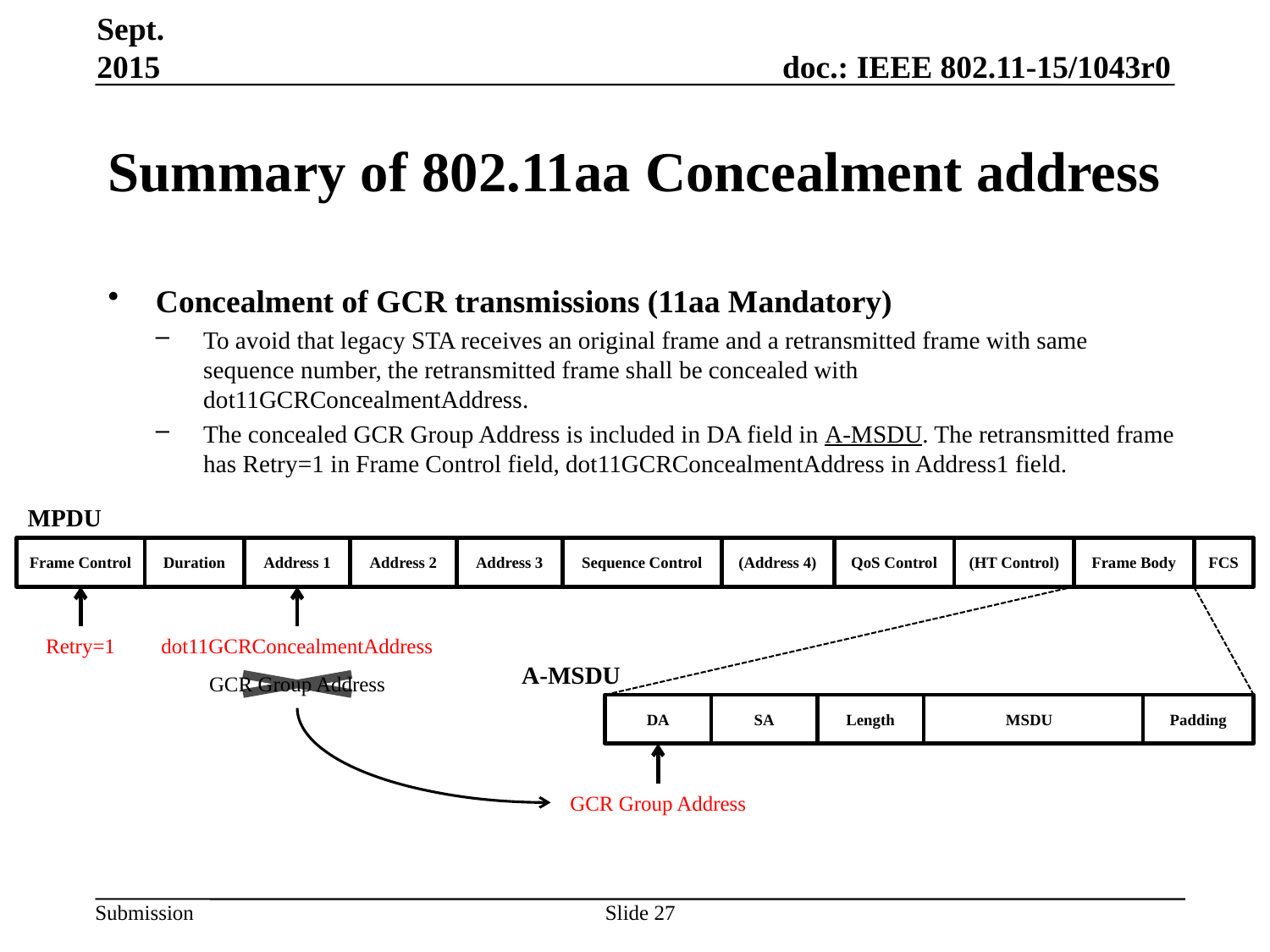

Sept. 2015
# Summary of 802.11aa Concealment address
Concealment of GCR transmissions (11aa Mandatory)
To avoid that legacy STA receives an original frame and a retransmitted frame with same sequence number, the retransmitted frame shall be concealed with dot11GCRConcealmentAddress.
The concealed GCR Group Address is included in DA field in A-MSDU. The retransmitted frame has Retry=1 in Frame Control field, dot11GCRConcealmentAddress in Address1 field.

MPDU

Frame Control
Duration
Address 1
Address 2
Address 3
Sequence Control
(Address 4)
QoS Control
(HT Control)
Frame Body
FCS
Retry=1
dot11GCRConcealmentAddress
A-MSDU
GCR Group Address

MSDU
Padding
DA
SA
Length
GCR Group Address
Slide 27
Yusuke Tanaka, Sony Corporation